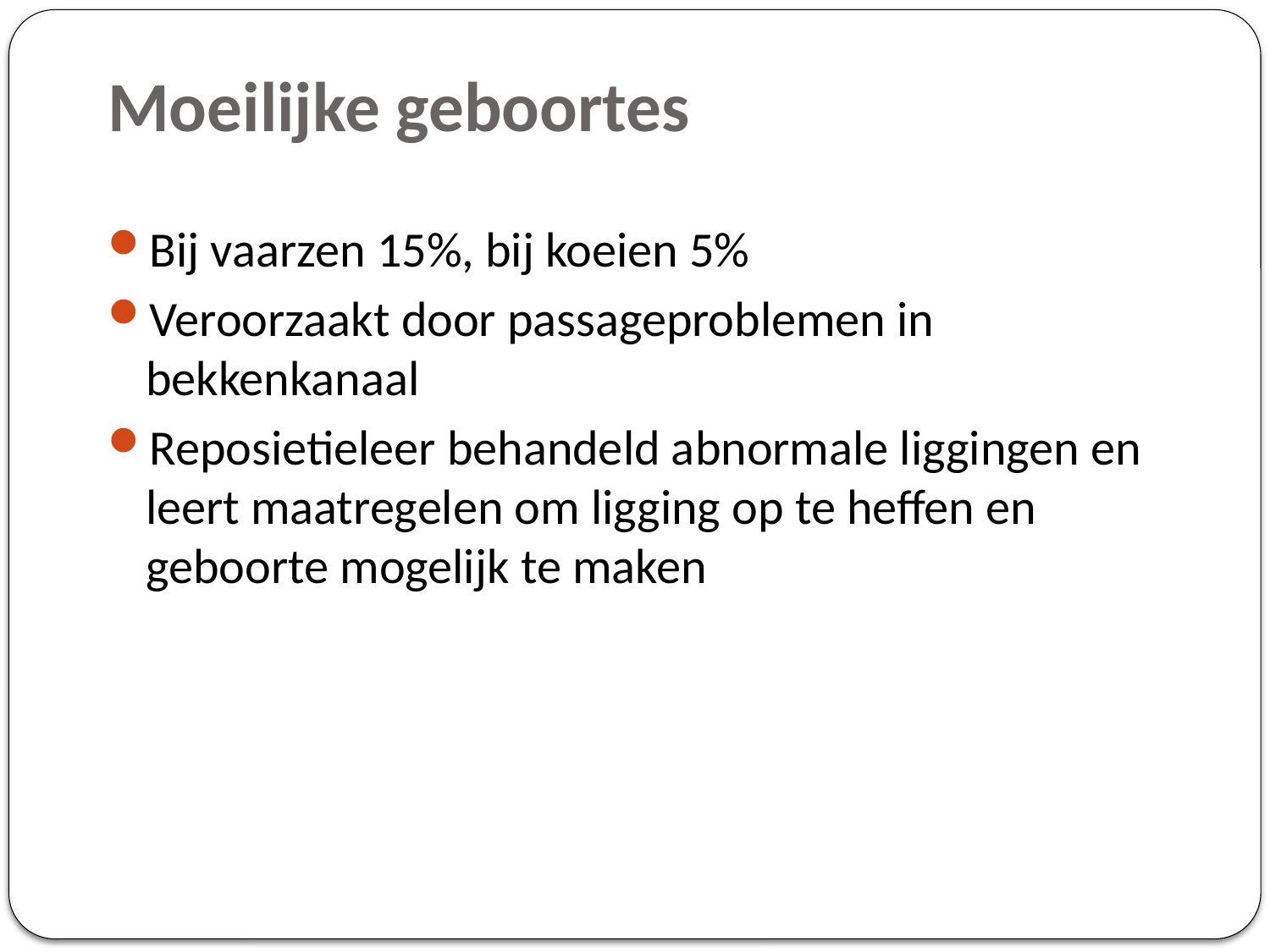

# Moeilijke geboortes
Bij vaarzen 15%, bij koeien 5%
Veroorzaakt door passageproblemen in bekkenkanaal
Reposietieleer behandeld abnormale liggingen en leert maatregelen om ligging op te heffen en geboorte mogelijk te maken